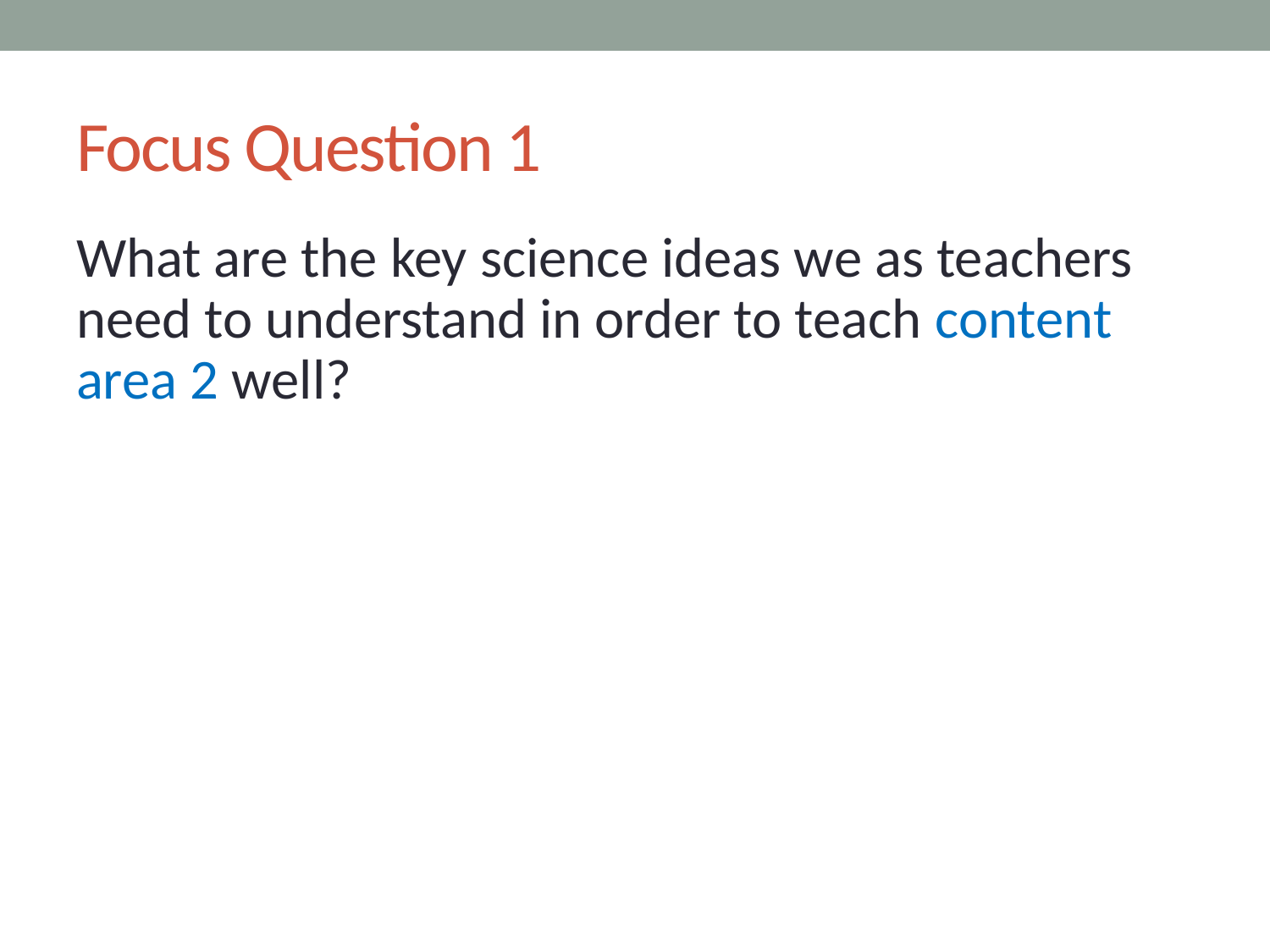

# Focus Question 1
What are the key science ideas we as teachers need to understand in order to teach content area 2 well?